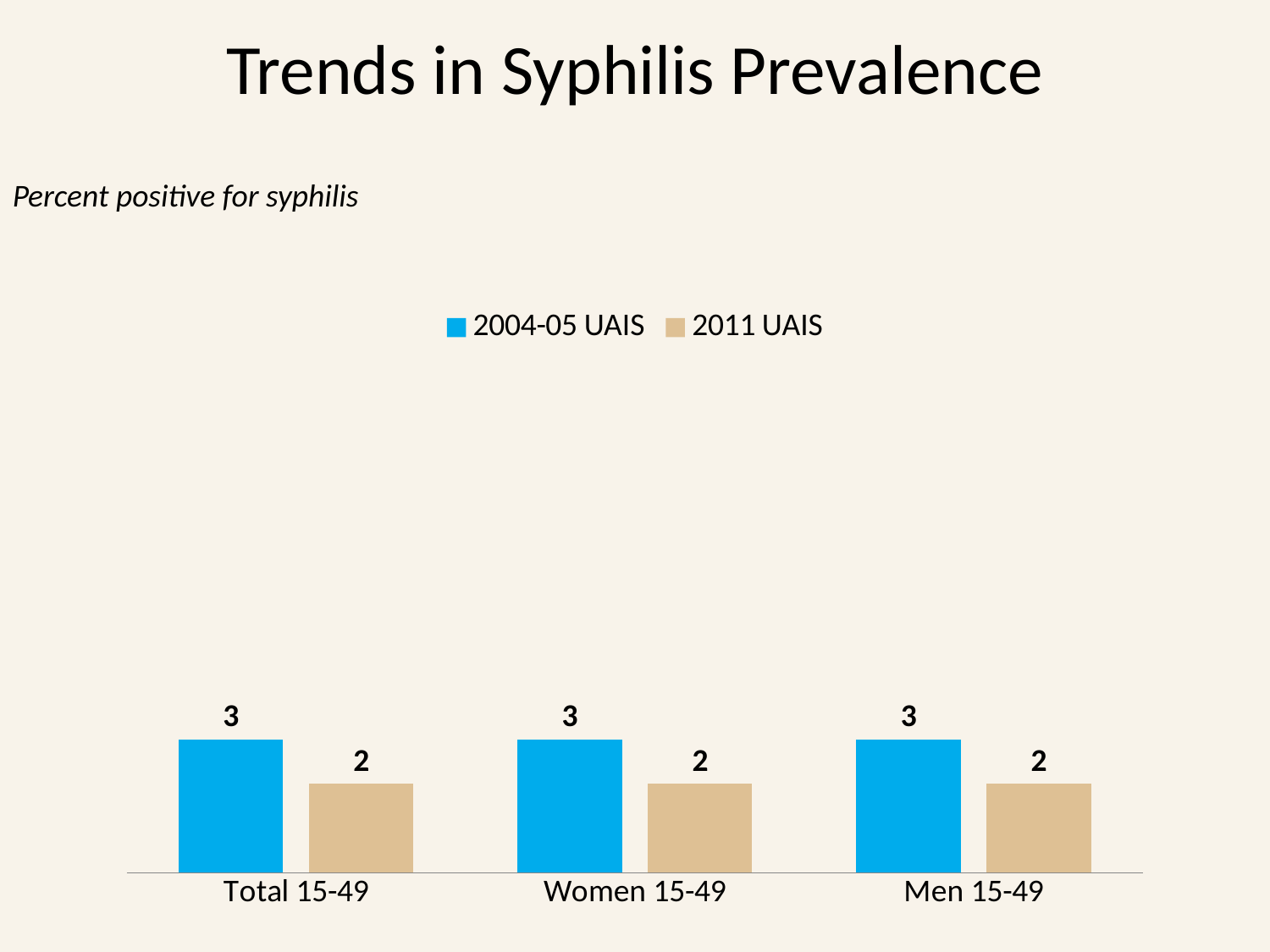

# Trends in Syphilis Prevalence
Percent positive for syphilis

### Chart

| Category | 2004-05 UAIS | 2011 UAIS |
|---|---|---|
| Total 15-49 | 3.0 | 2.0 |
| Women 15-49 | 3.0 | 2.0 |
| Men 15-49 | 3.0 | 2.0 |